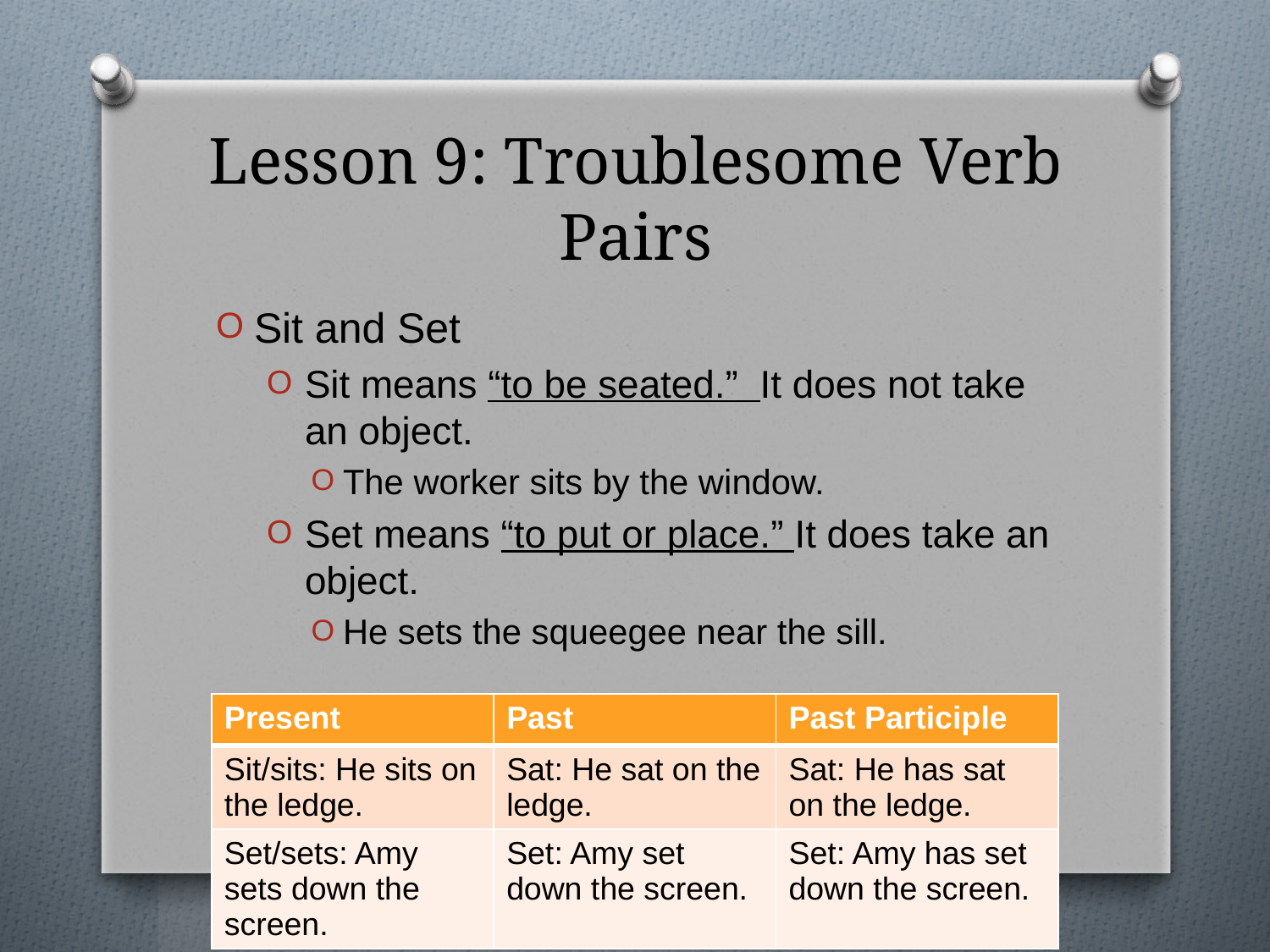

# Lesson 9: Troublesome Verb Pairs
Sit and Set
Sit means “to be seated.”  It does not take an object.
The worker sits by the window.
Set means “to put or place.” It does take an object.
He sets the squeegee near the sill.

| Present | Past | Past Participle |
| --- | --- | --- |
| Sit/sits: He sits on the ledge. | Sat: He sat on the ledge. | Sat: He has sat on the ledge. |
| Set/sets: Amy sets down the screen. | Set: Amy set down the screen. | Set: Amy has set down the screen. |